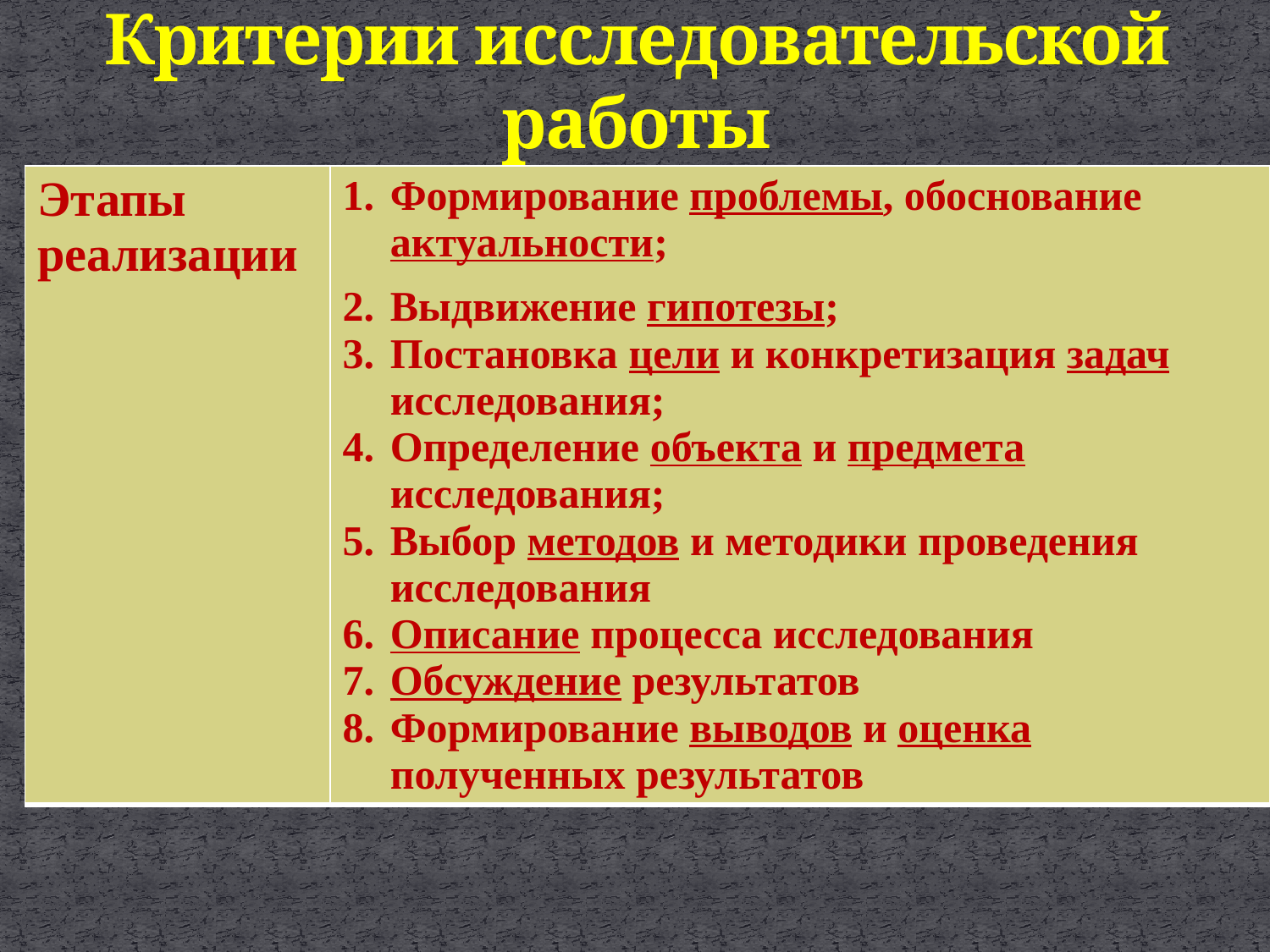

# Критерии исследовательской работы
| Этапы реализации | Формирование проблемы, обоснование актуальности; Выдвижение гипотезы; Постановка цели и конкретизация задач исследования; Определение объекта и предмета исследования; Выбор методов и методики проведения исследования Описание процесса исследования Обсуждение результатов Формирование выводов и оценка полученных результатов |
| --- | --- |